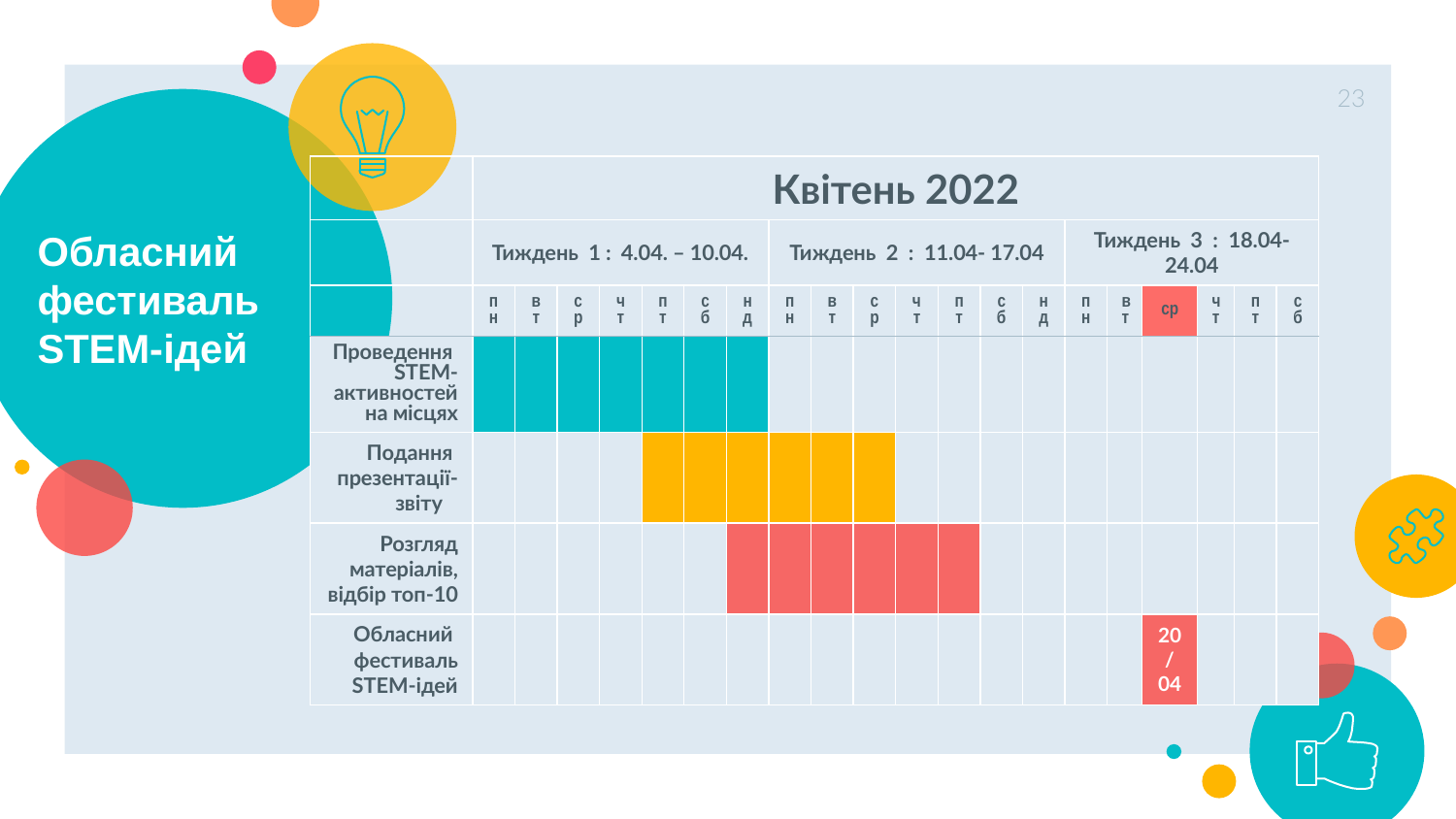

23
# Обласний фестиваль STEM-ідей
|  | Квітень 2022 |  |  |  |  |  |  |  |  |  |  |  |  |  |  |  |  |  |  |  |
| --- | --- | --- | --- | --- | --- | --- | --- | --- | --- | --- | --- | --- | --- | --- | --- | --- | --- | --- | --- | --- |
|  | Тиждень 1 : 4.04. – 10.04. |  |  |  |  |  |  | Тиждень 2 : 11.04- 17.04 |  |  |  |  |  |  | Тиждень 3 : 18.04- 24.04 |  |  |  |  |  |
|  | пн | вт | ср | чт | пт | сб | нд | пн | вт | ср | чт | пт | сб | нд | пн | вт | ср | чт | пт | сб |
| Проведення STEM-активностей на місцях |  |  |  |  |  |  |  |  |  |  |  |  |  |  |  |  |  |  |  |  |
| Подання презентації- звіту |  |  |  |  |  |  |  |  |  |  |  |  |  |  |  |  |  |  |  |  |
| Розгляд матеріалів, відбір топ-10 |  |  |  |  |  |  |  |  |  |  |  |  |  |  |  |  |  |  |  |  |
| Обласний фестиваль STEM-ідей |  |  |  |  |  |  |  |  |  |  |  |  |  |  |  |  | 20/ 04 |  |  |  |